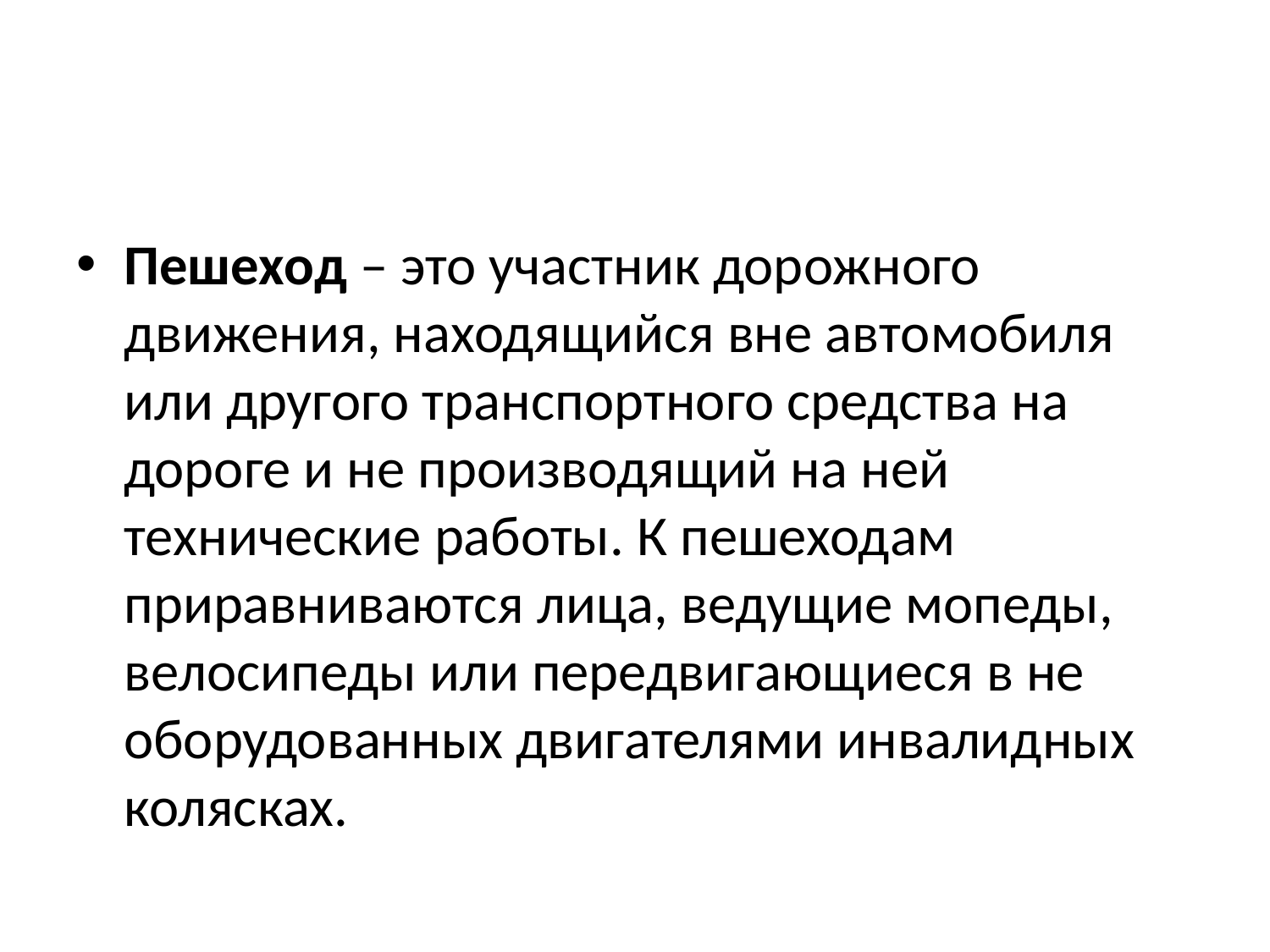

#
Пешеход – это участник дорожного движения, находящийся вне автомобиля или другого транспортного средства на дороге и не производящий на ней технические работы. К пешеходам приравниваются лица, ведущие мопеды, велосипеды или передвигающиеся в не оборудованных двигателями инвалидных колясках.